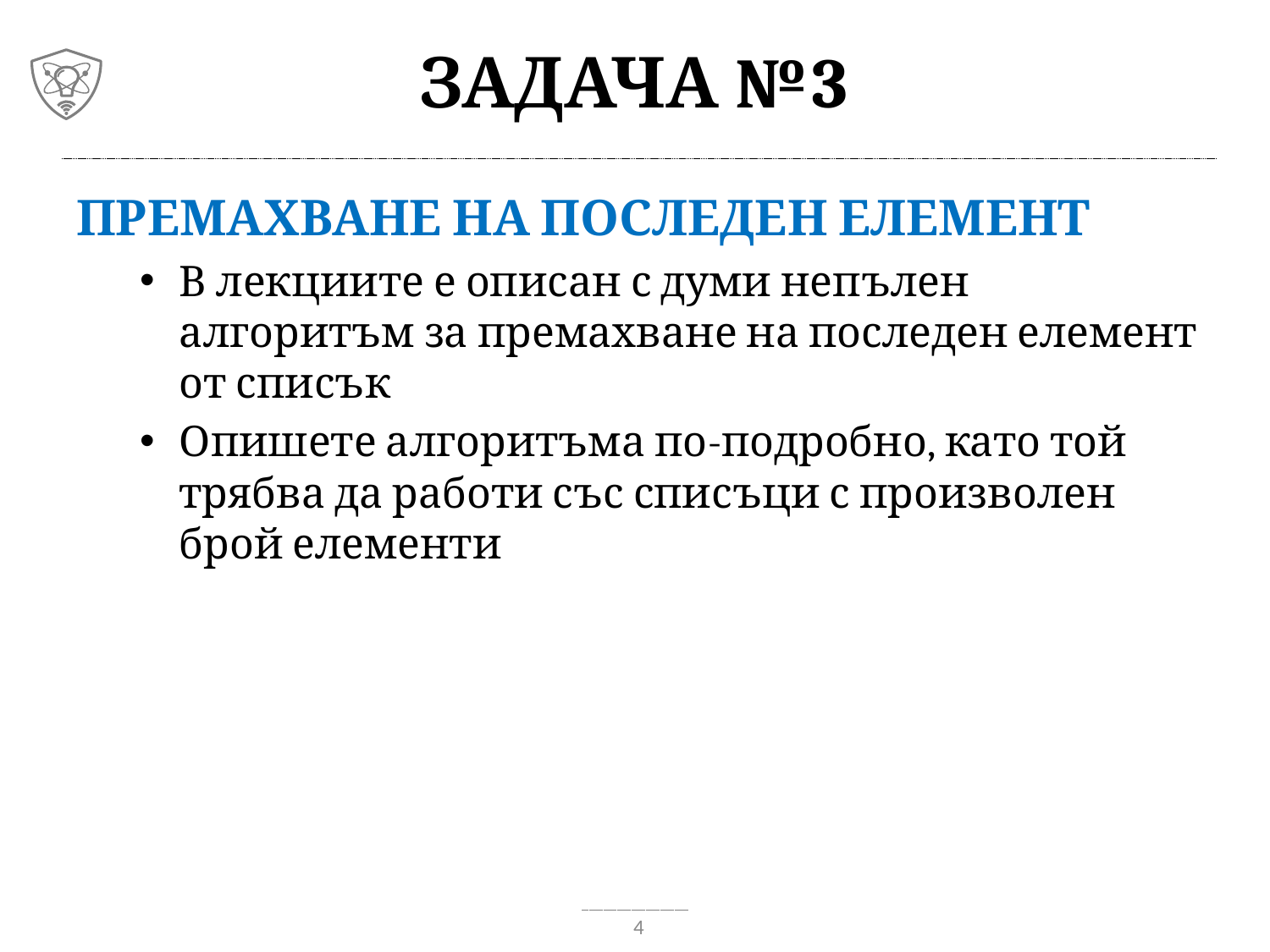

# Задача №3
Премахване на последен елемент
В лекциите е описан с думи непълен алгоритъм за премахване на последен елемент от списък
Опишете алгоритъма по-подробно, като той трябва да работи със списъци с произволен брой елементи
4